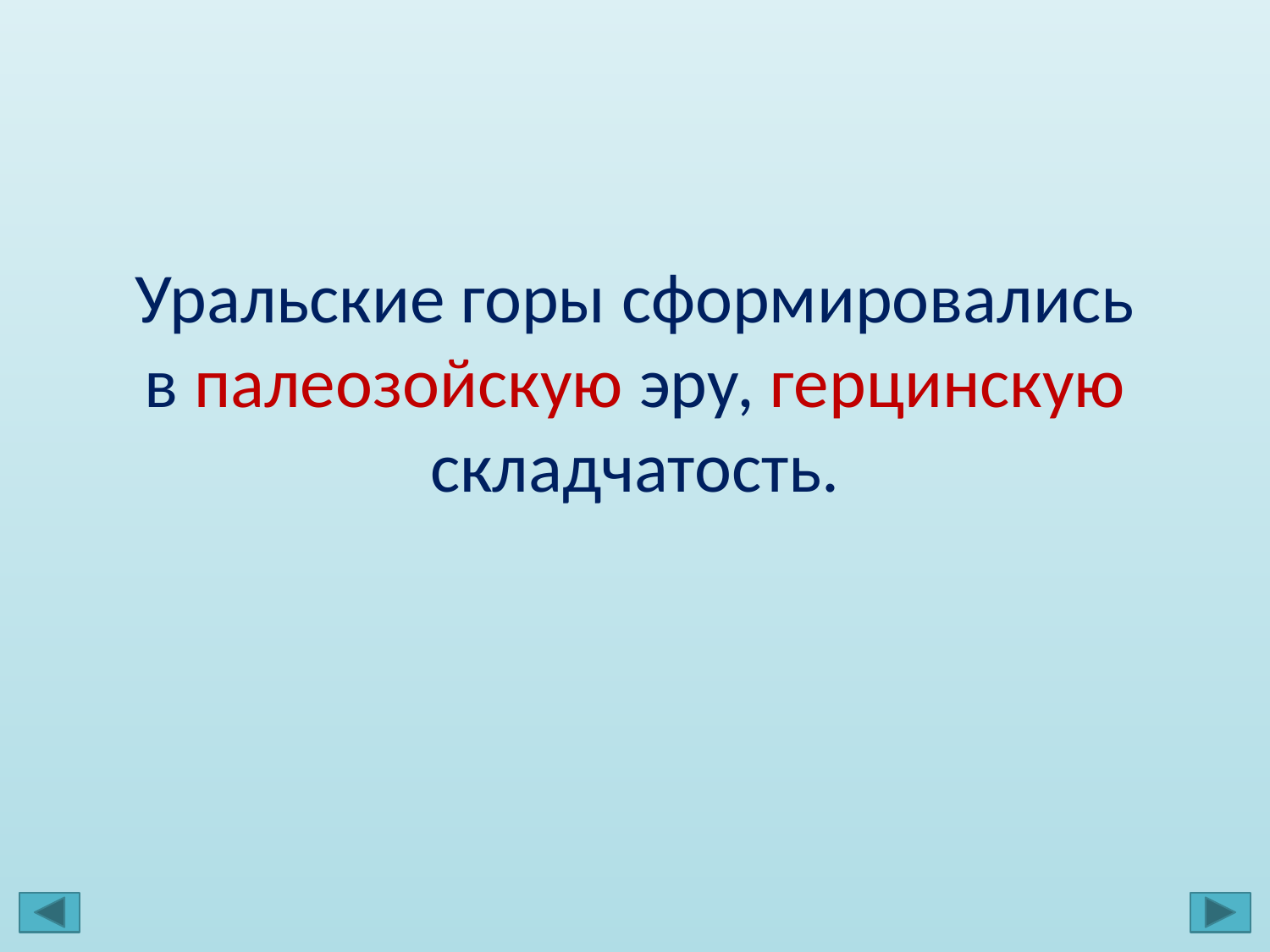

Уральские горы сформировались в палеозойскую эру, герцинскую складчатость.